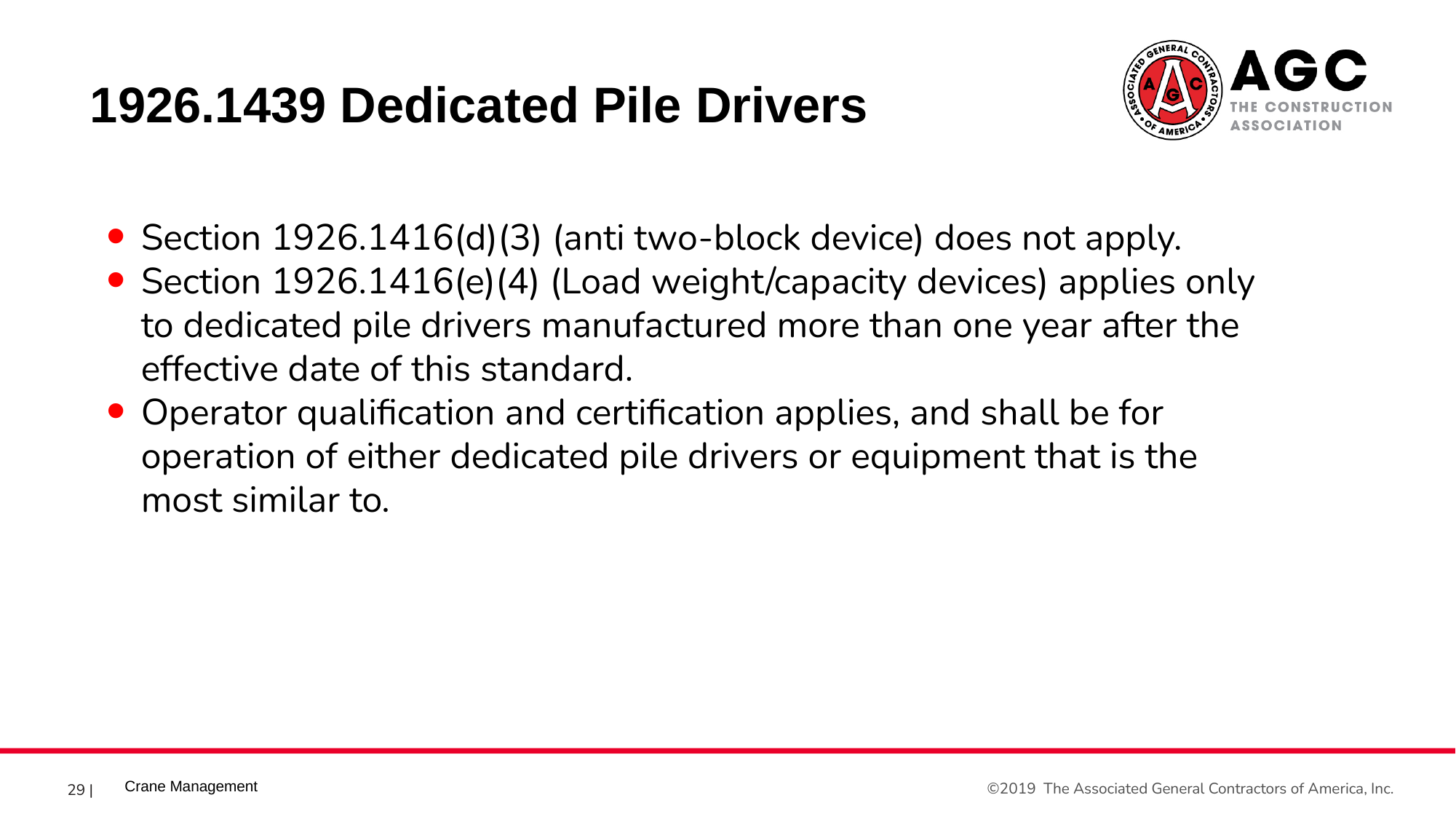

1926.1439 Dedicated Pile Drivers

Section 1926.1416(d)(3) (anti two-block device) does not apply.
Section 1926.1416(e)(4) (Load weight/capacity devices) applies only to dedicated pile drivers manufactured more than one year after the effective date of this standard.
Operator qualification and certification applies, and shall be for operation of either dedicated pile drivers or equipment that is the most similar to.
Crane Management